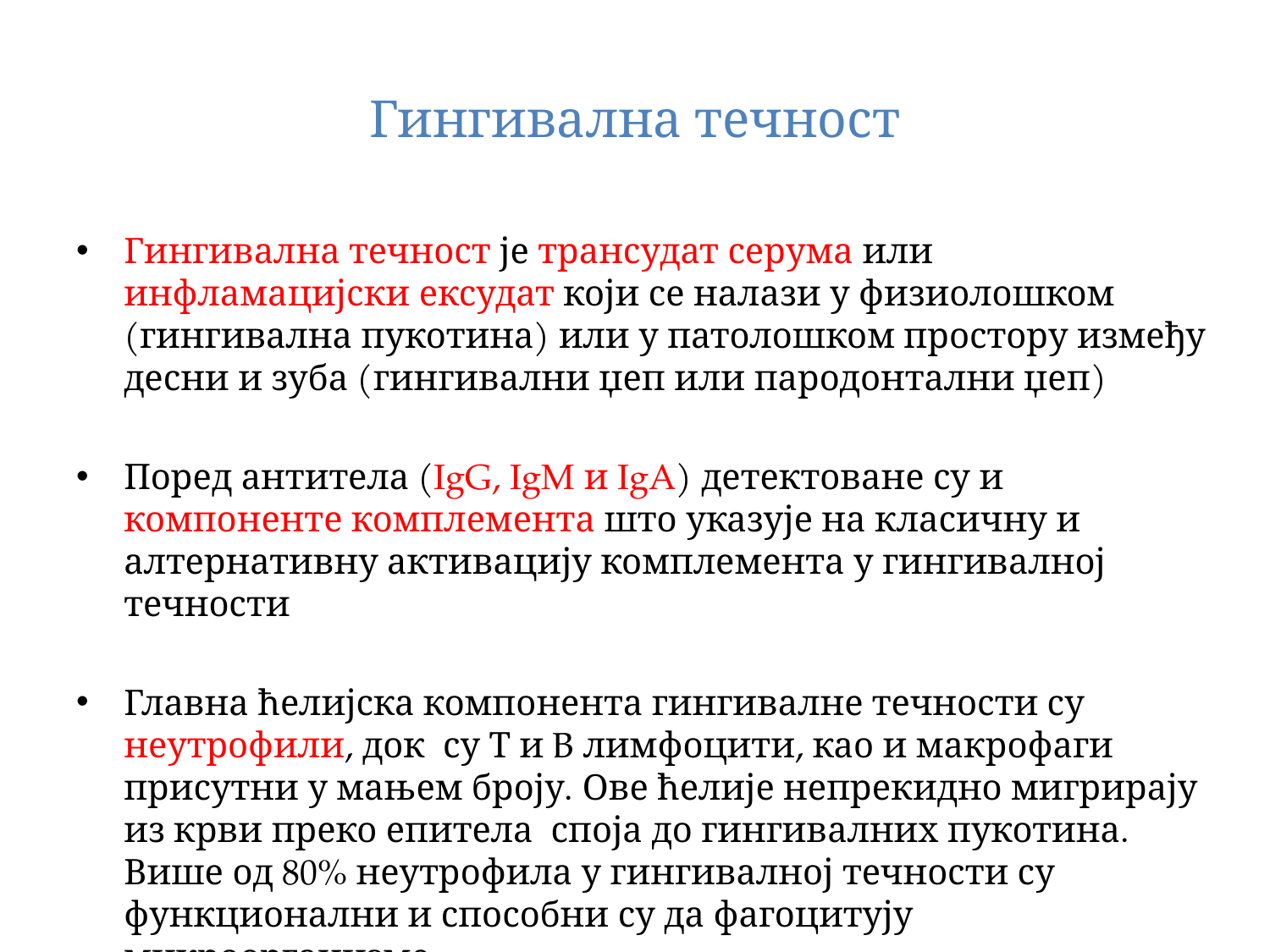

# Гингивална течност
Гингивална течност је трансудат серума или инфламацијски ексудат који се налази у физиолошком (гингивална пукотина) или у патолошком простору између десни и зуба (гингивални џеп или пародонтални џеп)

Поред антитела (IgG, IgM и IgA) детектоване су и компоненте комплемента што указује на класичну и алтернативну активацију комплемента у гингивалној течности

Главна ћелијска компонента гингивалне течности су неутрофили, док  су Т и B лимфоцити, као и макрофаги присутни у мањем броју. Ове ћелије непрекидно мигрирају из крви преко епитела  споја до гингивалних пукотина. Више од 80% неутрофила у гингивалној течности су функционални и способни су да фагоцитују микроорганизме